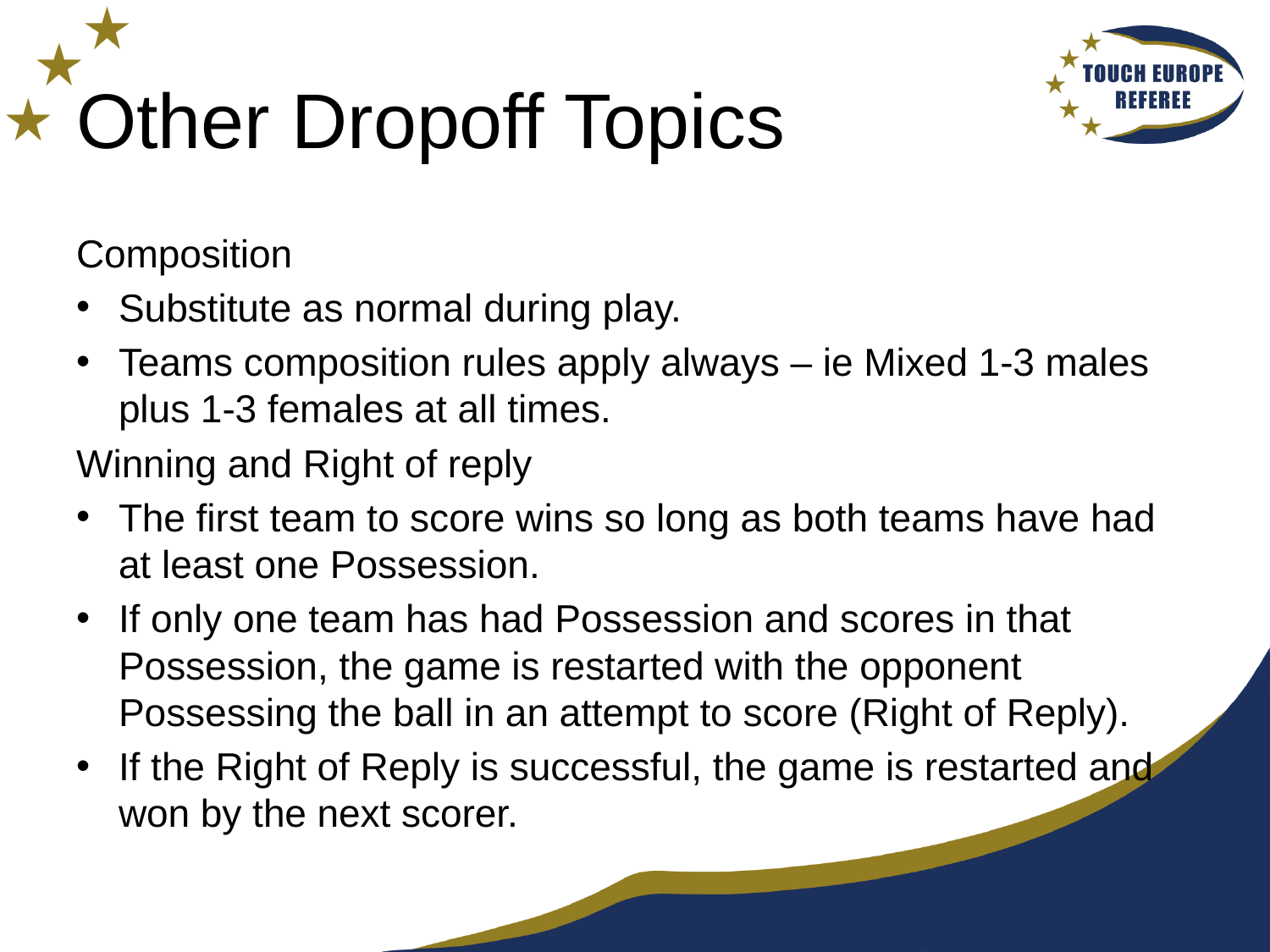

# Other Dropoff Topics
Composition
Substitute as normal during play.
Teams composition rules apply always – ie Mixed 1-3 males plus 1-3 females at all times.
Winning and Right of reply
The first team to score wins so long as both teams have had at least one Possession.
If only one team has had Possession and scores in that Possession, the game is restarted with the opponent Possessing the ball in an attempt to score (Right of Reply).
If the Right of Reply is successful, the game is restarted and won by the next scorer.